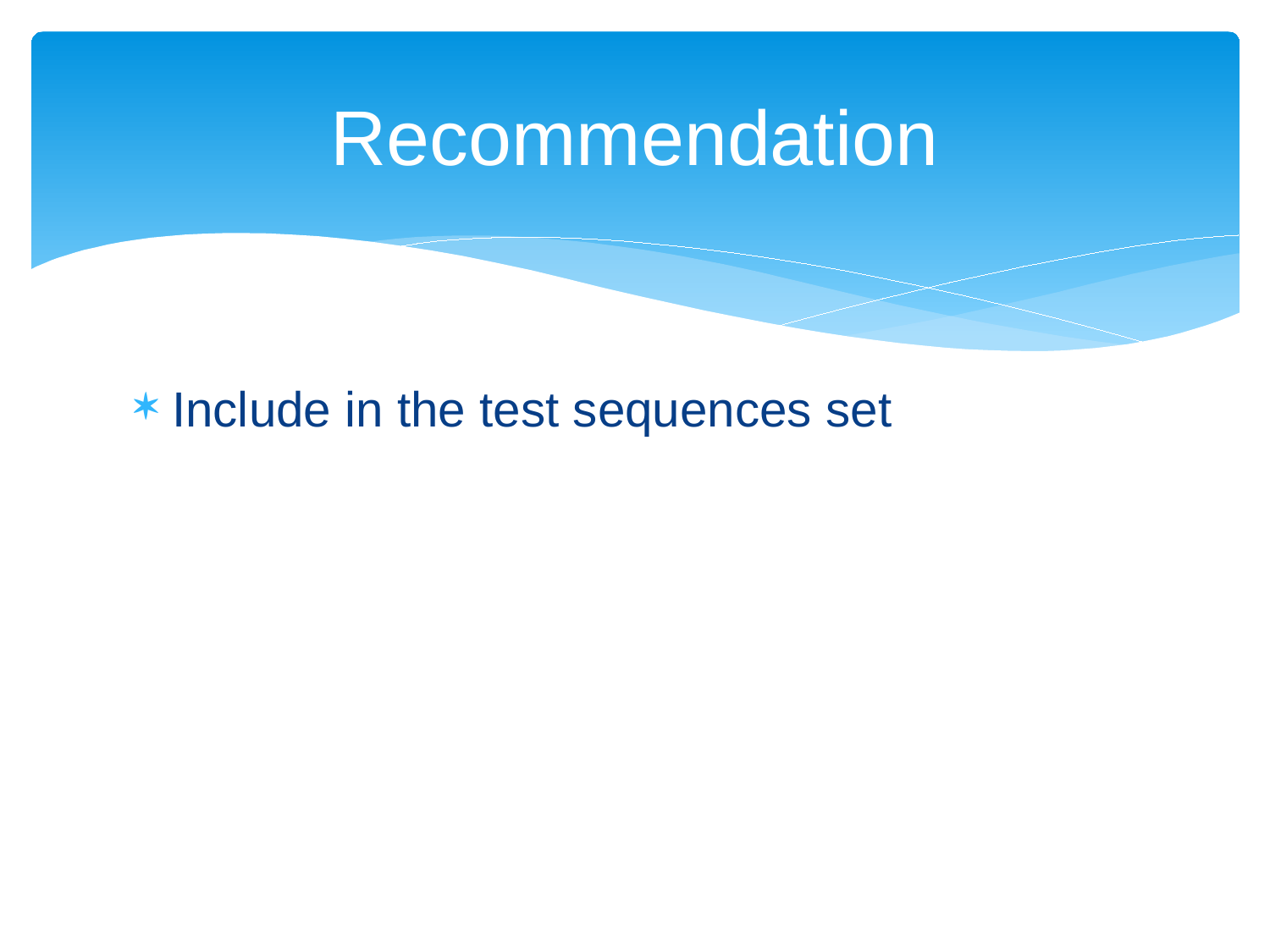

# Recommendation
Include in the test sequences set